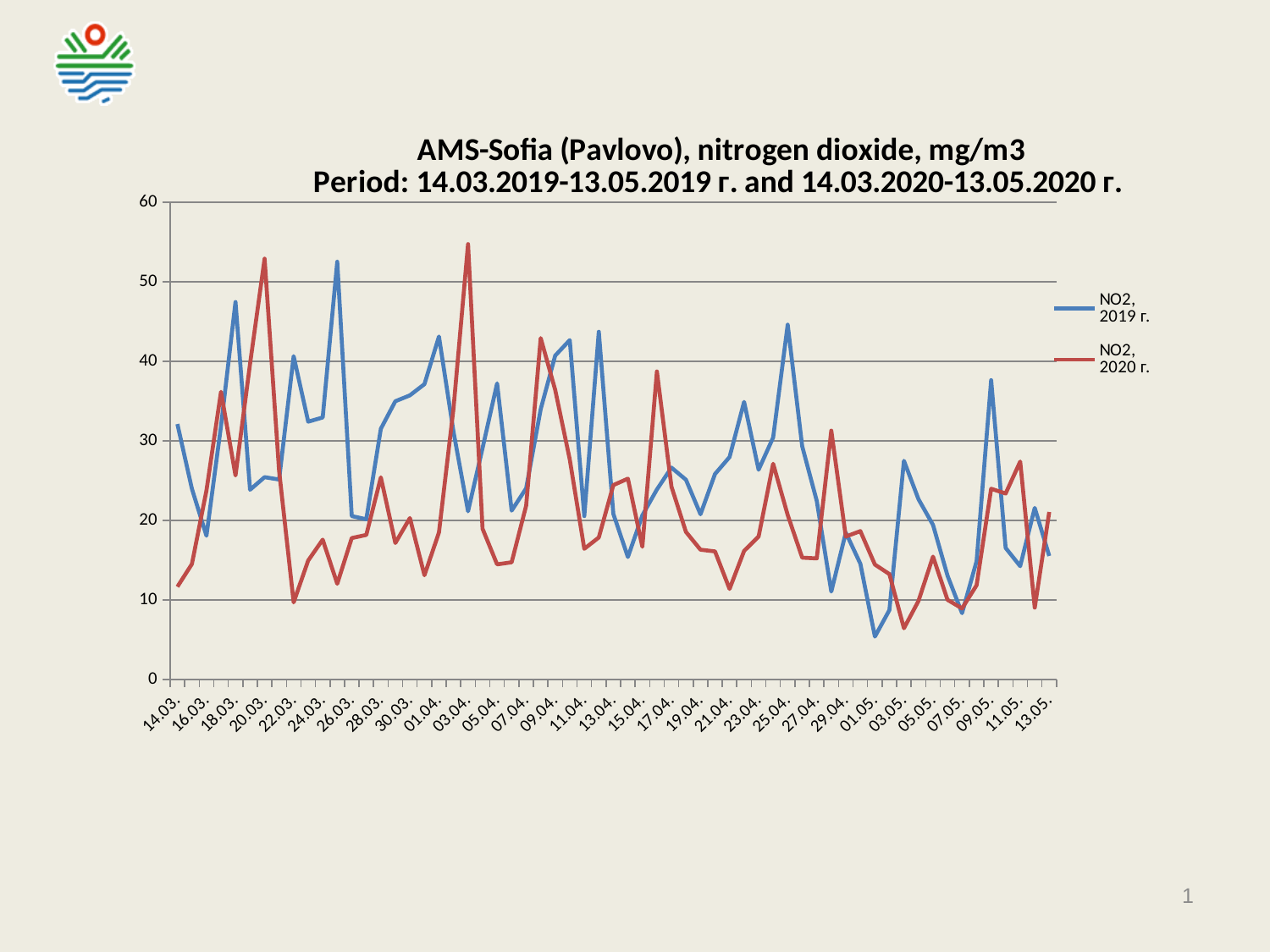

### Chart: AMS-Sofia (Pavlovo), nitrogen dioxide, mg/m3
Period: 14.03.2019-13.05.2019 г. and 14.03.2020-13.05.2020 г.

| Category | NO2, 2019 г. | NO2, 2020 г. |
|---|---|---|
| 14.03. | 32.13465118408203 | 11.676952362060547 |
| 15.03. | 23.9905948638916 | 14.532017707824707 |
| 16.03. | 18.081115722 | 23.76491928100586 |
| 17.03. | 31.87158966064453 | 36.18104553222656 |
| 18.03. | 47.46998596191406 | 25.655616760253906 |
| 19.03. | 23.868507385253906 | 39.693359375 |
| 20.03. | 25.452646255493164 | 52.9100227355957 |
| 21.03. | 25.146808624267578 | 26.256359100341797 |
| 22.03. | 40.66221237182617 | 9.711973190307617 |
| 23.03. | 32.42691421508789 | 14.976984024047852 |
| 24.03. | 32.956539154052734 | 17.595008850097656 |
| 25.03. | 52.53097915649414 | 12.051009178161621 |
| 26.03. | 20.556987762451172 | 17.794710159301758 |
| 27.03. | 20.15537452697754 | 18.188528060913086 |
| 28.03. | 31.537410736083984 | 25.423450469970703 |
| 29.03. | 34.99397659301758 | 17.17460823059082 |
| 30.03. | 35.737144470214844 | 20.314861297607422 |
| 31.03. | 37.14228439331055 | 13.122389793395996 |
| 01.04. | 43.12779235839844 | 18.491357803344727 |
| 02.04. | 31.164936065673828 | 34.084144592285156 |
| 03.04. | 21.161476135253906 | 54.73794174194336 |
| 04.04. | 29.106342315673828 | 18.966833114624023 |
| 05.04. | 37.236534118652344 | 14.491841316223145 |
| 06.04. | 21.241302490234375 | 14.749045372009277 |
| 07.04. | 24.046302795410156 | 21.86481285095215 |
| 08.04. | 33.98979949951172 | 42.934329986572266 |
| 09.04. | 40.726593017578125 | 36.41899108886719 |
| 10.04. | 42.67902374267578 | 27.684480667114258 |
| 11.04. | 20.557998657226562 | 16.44515037536621 |
| 12.04. | 43.72645950317383 | 17.867551803588867 |
| 13.04. | 20.83281135559082 | 24.45351219177246 |
| 14.04. | 15.416415214538574 | 25.261768341064453 |
| 15.04. | 20.653886795043945 | 16.698917388916016 |
| 16.04. | 23.89853858947754 | 38.74047088623047 |
| 17.04. | 26.64775276184082 | 24.263154983520508 |
| 18.04. | 25.125757217407227 | 18.568859100341797 |
| 19.04. | 20.785358428955078 | 16.333967208862305 |
| 20.04. | 25.84674072265625 | 16.119359970092773 |
| 21.04. | 27.9761962890625 | 11.402925491333008 |
| 22.04. | 34.914608001708984 | 16.173648834228516 |
| 23.04. | 26.380958557128906 | 17.988452911376953 |
| 24.04. | 30.43419075012207 | 27.130863189697266 |
| 25.04. | 44.61738967895508 | 20.696807861328125 |
| 26.04. | 29.339025497436523 | 15.332143783569336 |
| 27.04. | 22.472301483154297 | 15.235679626464844 |
| 28.04. | 11.067082405090332 | 31.304340362548828 |
| 29.04. | 18.481164932250977 | 17.981813430786133 |
| 30.04. | 14.574332237243652 | 18.668657302856445 |
| 01.05. | 5.4085187911987305 | 14.467469215393066 |
| 02.05. | 8.744300842285156 | 13.268634796142578 |
| 03.05. | 27.50426483154297 | 6.456623077392578 |
| 04.05. | 22.68746566772461 | 9.882438659667969 |
| 05.05. | 19.450986862182617 | 15.46432876586914 |
| 06.05. | 13.062003135681152 | 10.035446166992188 |
| 07.05. | 8.356969833374023 | 8.954377174377441 |
| 08.05. | 14.893115043640137 | 11.868905067443848 |
| 09.05. | 37.643218994140625 | 23.99241828918457 |
| 10.05. | 16.55430030822754 | 23.397594451904297 |
| 11.05. | 14.262797355651855 | 27.41042709350586 |
| 12.05. | 21.58348846435547 | 9.051497459411621 |
| 13.05. | 15.54538631439209 | 21.073335647583008 |
1